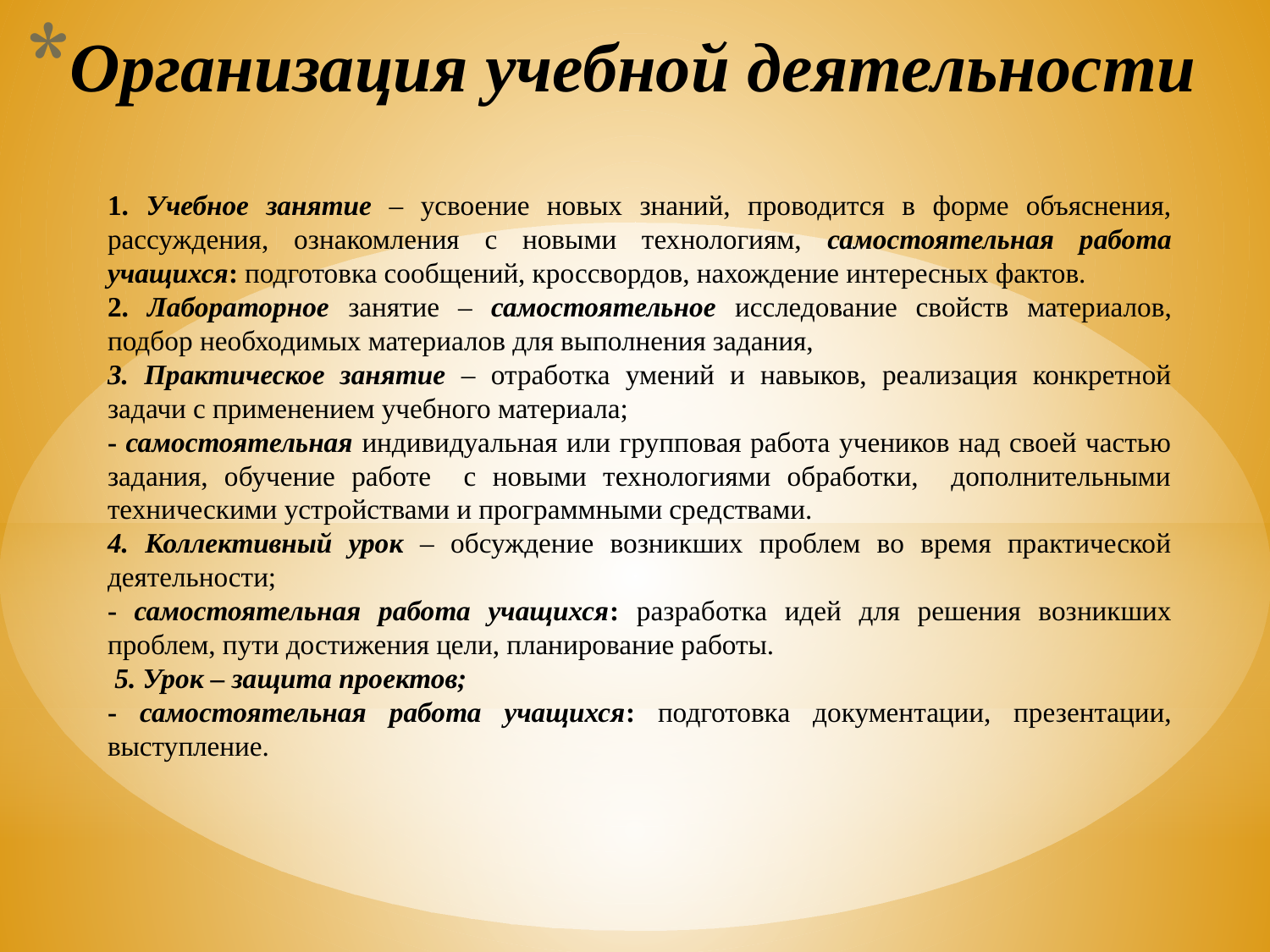

# Организация учебной деятельности
1. Учебное занятие – усвоение новых знаний, проводится в форме объяснения, рассуждения, ознакомления с новыми технологиям, самостоятельная работа учащихся: подготовка сообщений, кроссвордов, нахождение интересных фактов.
2. Лабораторное занятие – самостоятельное исследование свойств материалов, подбор необходимых материалов для выполнения задания,
3. Практическое занятие – отработка умений и навыков, реализация конкретной задачи с применением учебного материала;
- самостоятельная индивидуальная или групповая работа учеников над своей частью задания, обучение работе  с новыми технологиями обработки,  дополнительными техническими устройствами и программными средствами.
4. Коллективный урок – обсуждение возникших проблем во время практической деятельности;
- самостоятельная работа учащихся: разработка идей для решения возникших проблем, пути достижения цели, планирование работы.
 5. Урок – защита проектов;
- самостоятельная работа учащихся: подготовка документации, презентации, выступление.